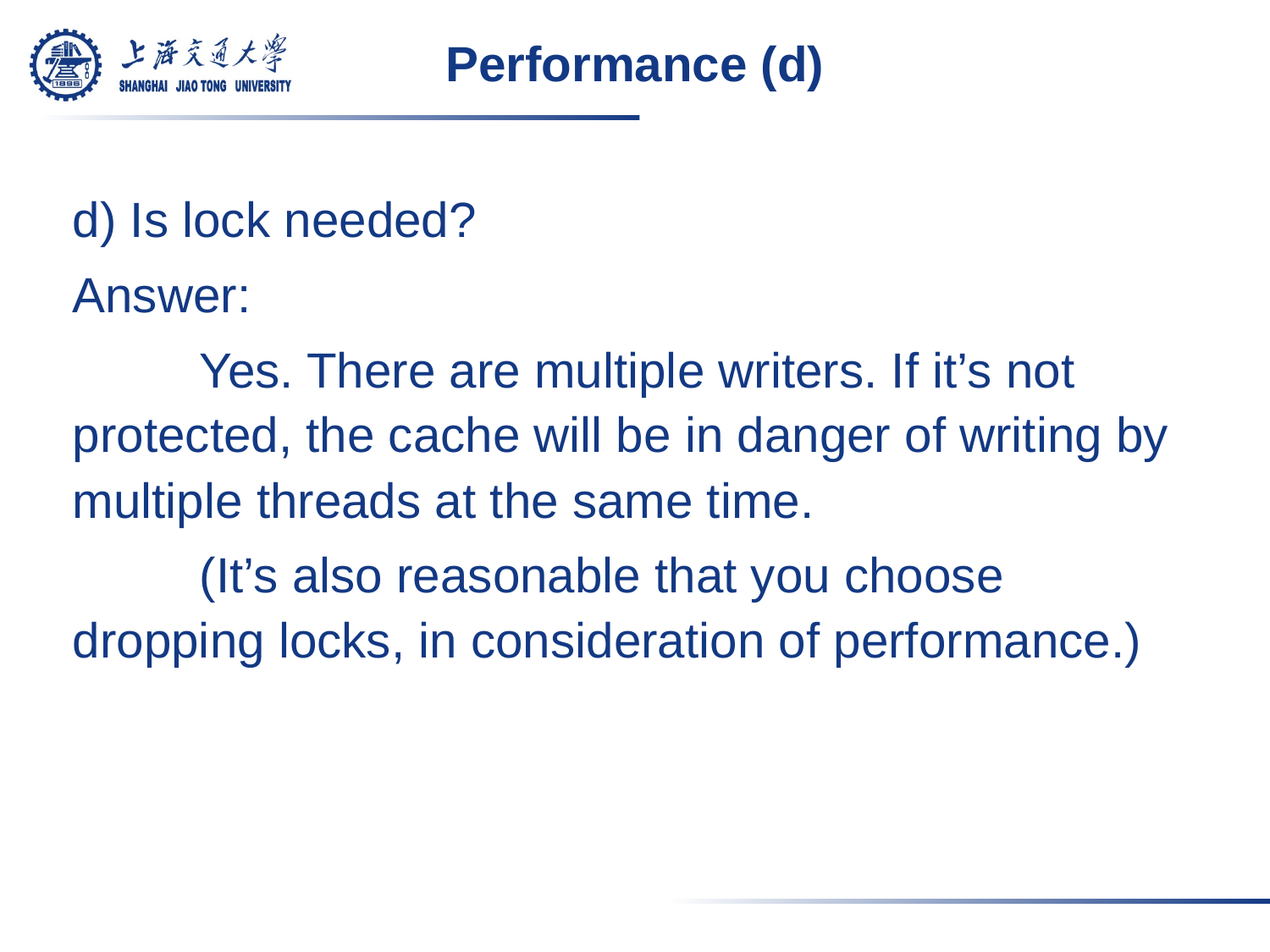

# Performance (d)
d) Is lock needed?
Answer:
	Yes. There are multiple writers. If it’s not protected, the cache will be in danger of writing by multiple threads at the same time.
	(It’s also reasonable that you choose dropping locks, in consideration of performance.)